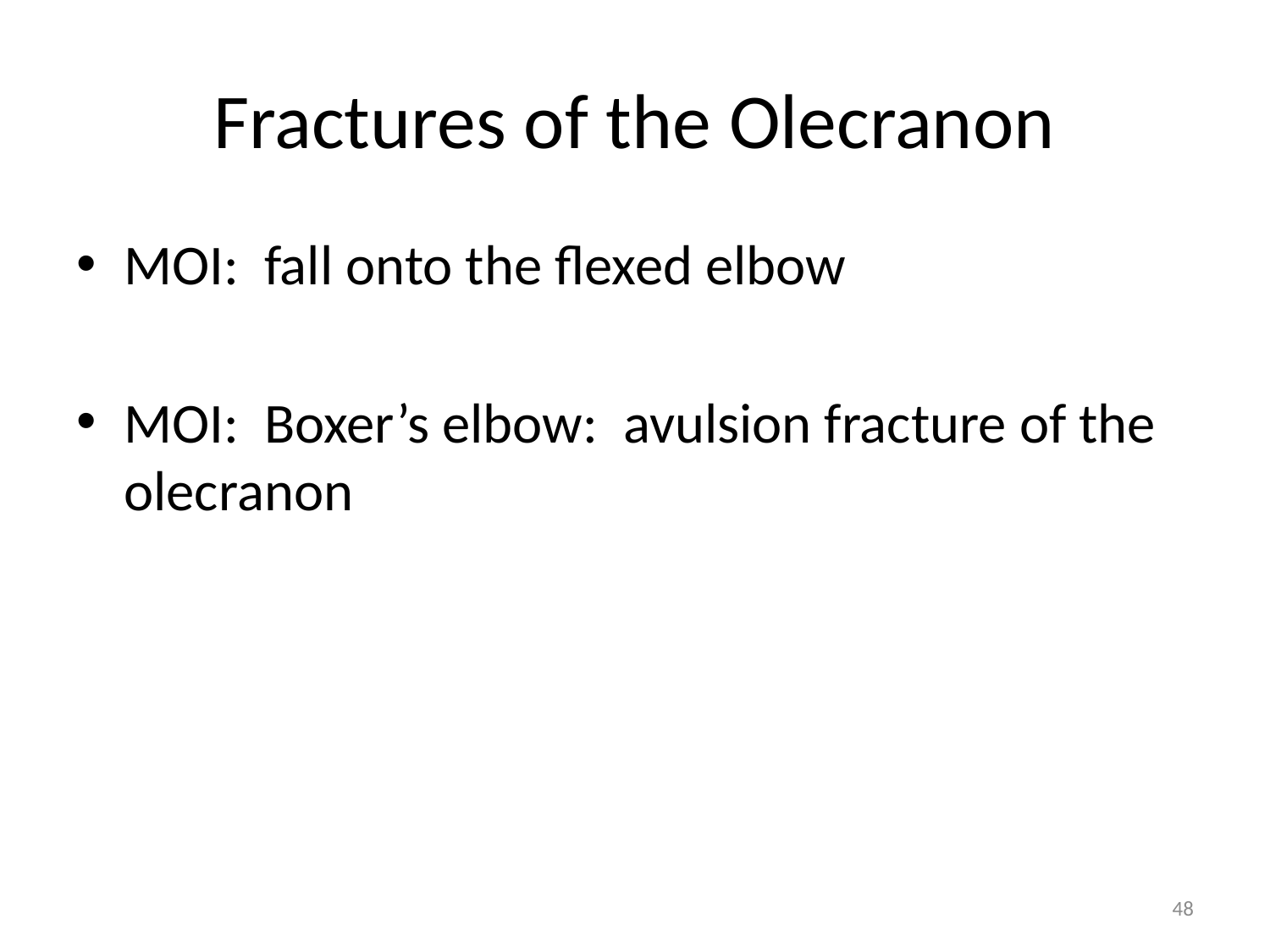

# Fractures of the Olecranon
MOI:  fall onto the flexed elbow

MOI:  Boxer’s elbow:  avulsion fracture of the olecranon
48